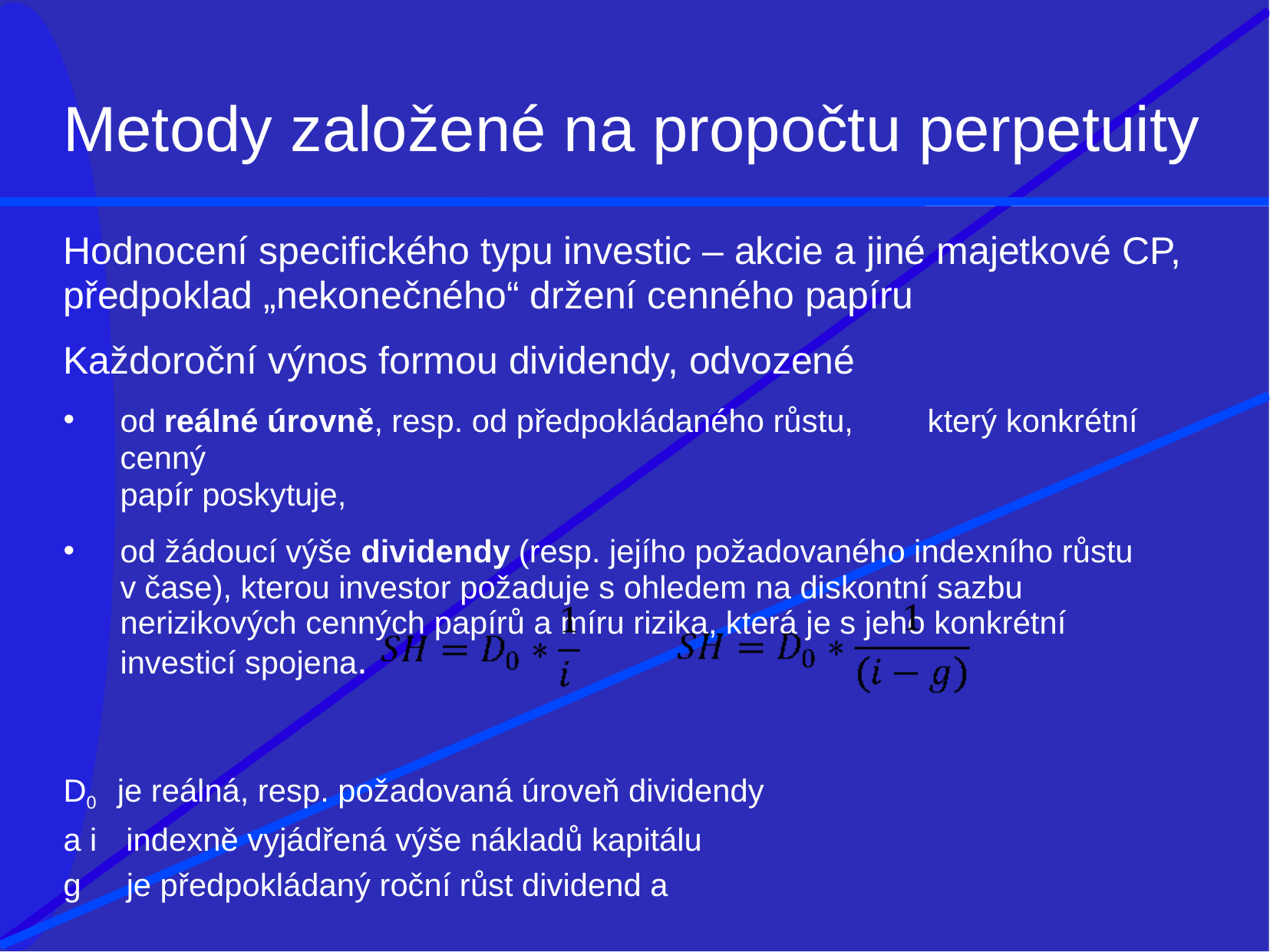

# Metody založené na propočtu perpetuity
Hodnocení specifického typu investic – akcie a jiné majetkové CP,
předpoklad „nekonečného“ držení cenného papíru
Každoroční výnos formou dividendy, odvozené
od reálné úrovně, resp. od předpokládaného růstu,	který konkrétní cenný
papír poskytuje,
od žádoucí výše dividendy (resp. jejího požadovaného indexního růstu
v čase), kterou investor požaduje s ohledem na diskontní sazbu nerizikových cenných papírů a míru rizika, která je s jeho konkrétní investicí spojena.

D0	je reálná, resp. požadovaná úroveň dividendy	a i	 indexně vyjádřená výše nákladů kapitálu
g	je předpokládaný roční růst dividend a